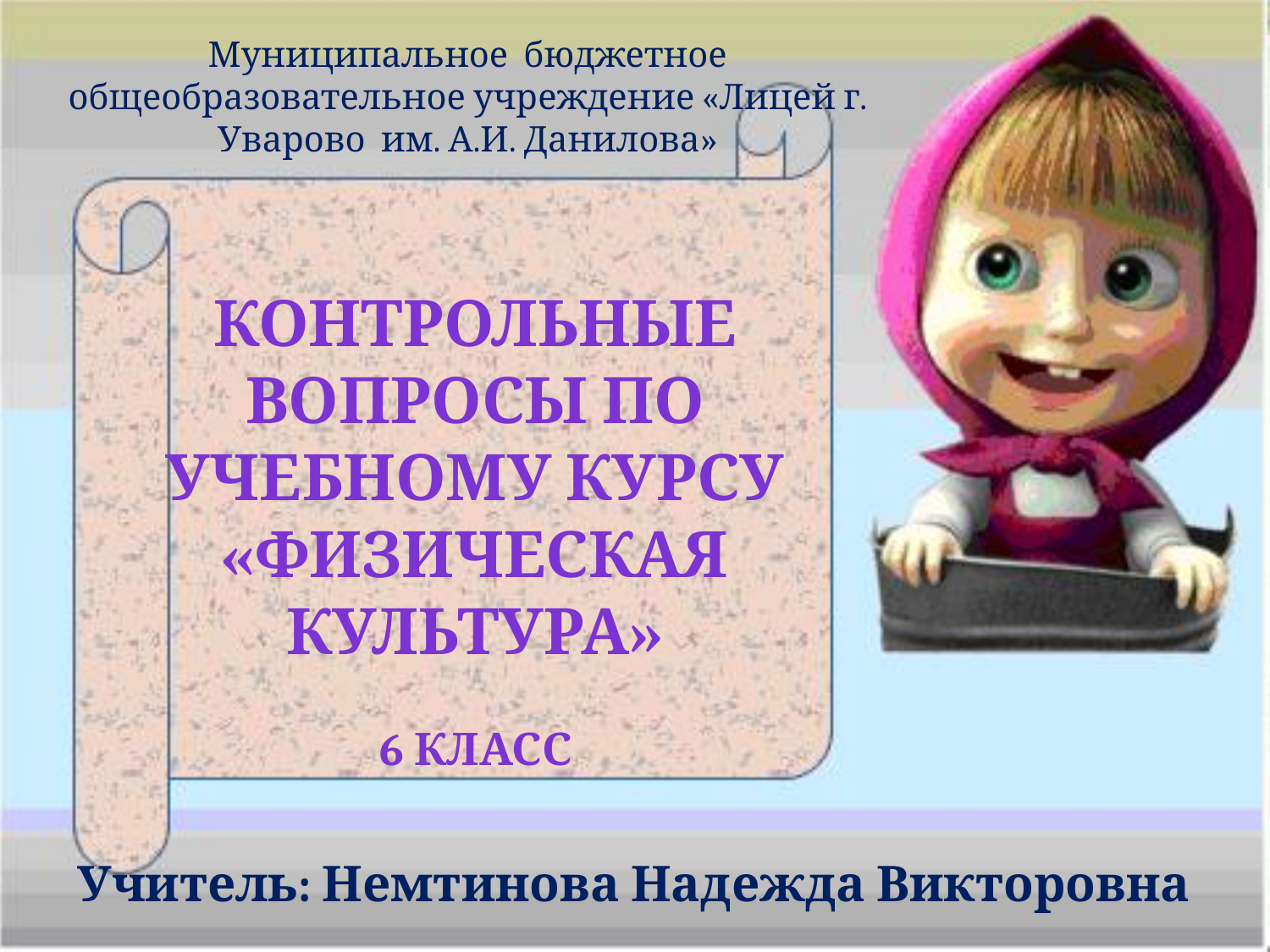

# Муниципальное  бюджетное общеобразовательное учреждение «Лицей г. Уварово  им. А.И. Данилова»
Контрольные вопросы по учебному курсу «Физическая культура»

6 класс

Учитель: Немтинова Надежда Викторовна